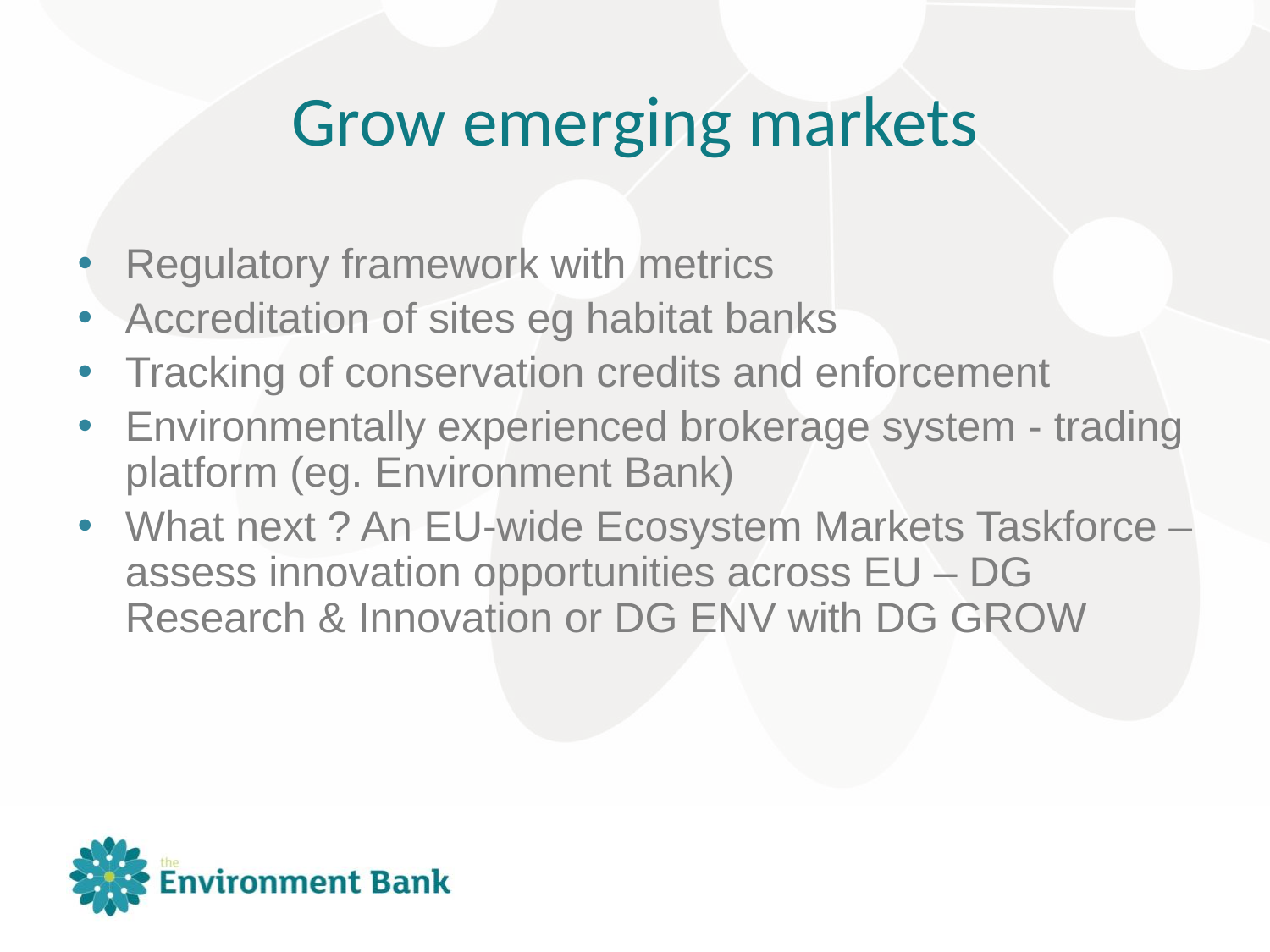

# Grow emerging markets
Regulatory framework with metrics
Accreditation of sites eg habitat banks
Tracking of conservation credits and enforcement
Environmentally experienced brokerage system - trading platform (eg. Environment Bank)
What next ? An EU-wide Ecosystem Markets Taskforce – assess innovation opportunities across EU – DG Research & Innovation or DG ENV with DG GROW